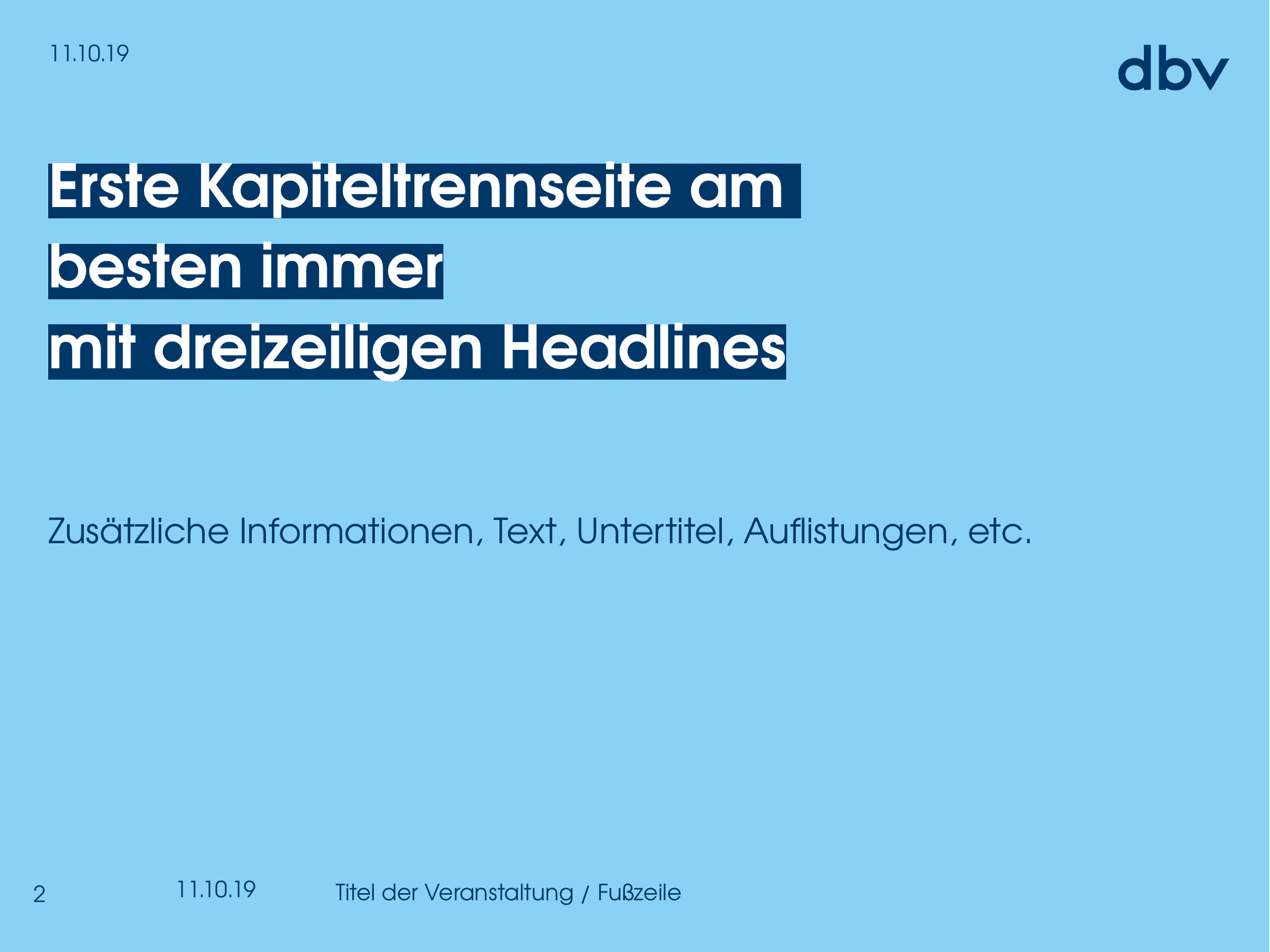

11.10.19
Erste Kapiteltrennseite am
besten immer
mit dreizeiligen Headlines
Zusätzliche Informationen, Text, Untertitel, Auflistungen, etc.
11.10.19
Titel der Veranstaltung / Fußzeile